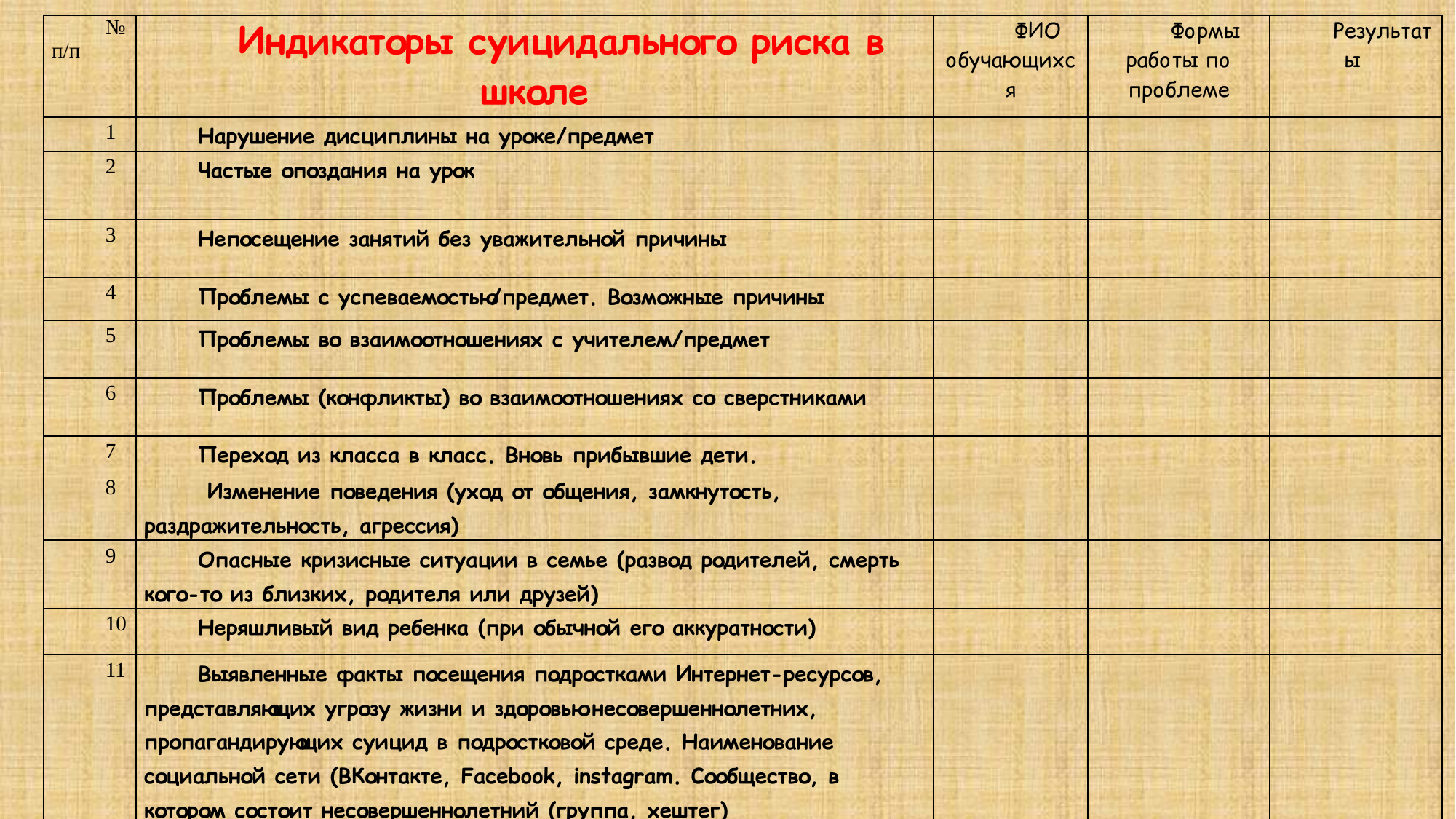

| № п/п | Индикаторы суицидального риска в школе | ФИО обучающихся | Формы работы по проблеме | Результаты |
| --- | --- | --- | --- | --- |
| 1 | Нарушение дисциплины на уроке/предмет |  |  |  |
| 2 | Частые опоздания на урок |  |  |  |
| 3 | Непосещение занятий без уважительной причины |  |  |  |
| 4 | Проблемы с успеваемостью/предмет. Возможные причины |  |  |  |
| 5 | Проблемы во взаимоотношениях с учителем/предмет |  |  |  |
| 6 | Проблемы (конфликты) во взаимоотношениях со сверстниками |  |  |  |
| 7 | Переход из класса в класс. Вновь прибывшие дети. |  |  |  |
| 8 | Изменение поведения (уход от общения, замкнутость, раздражительность, агрессия) |  |  |  |
| 9 | Опасные кризисные ситуации в семье (развод родителей, смерть кого-то из близких, родителя или друзей) |  |  |  |
| 10 | Неряшливый вид ребенка (при обычной его аккуратности) |  |  |  |
| 11 | Выявленные факты посещения подростками Интернет-ресурсов, представляющих угрозу жизни и здоровью несовершеннолетних, пропагандирующих суицид в подростковой среде. Наименование социальной сети (ВКонтакте, Facebook, instagram. Сообщество, в котором состоит несовершеннолетний (группа, хештег) |  |  |  |
| 12 | Другое (укажите, что) |  |  |  |